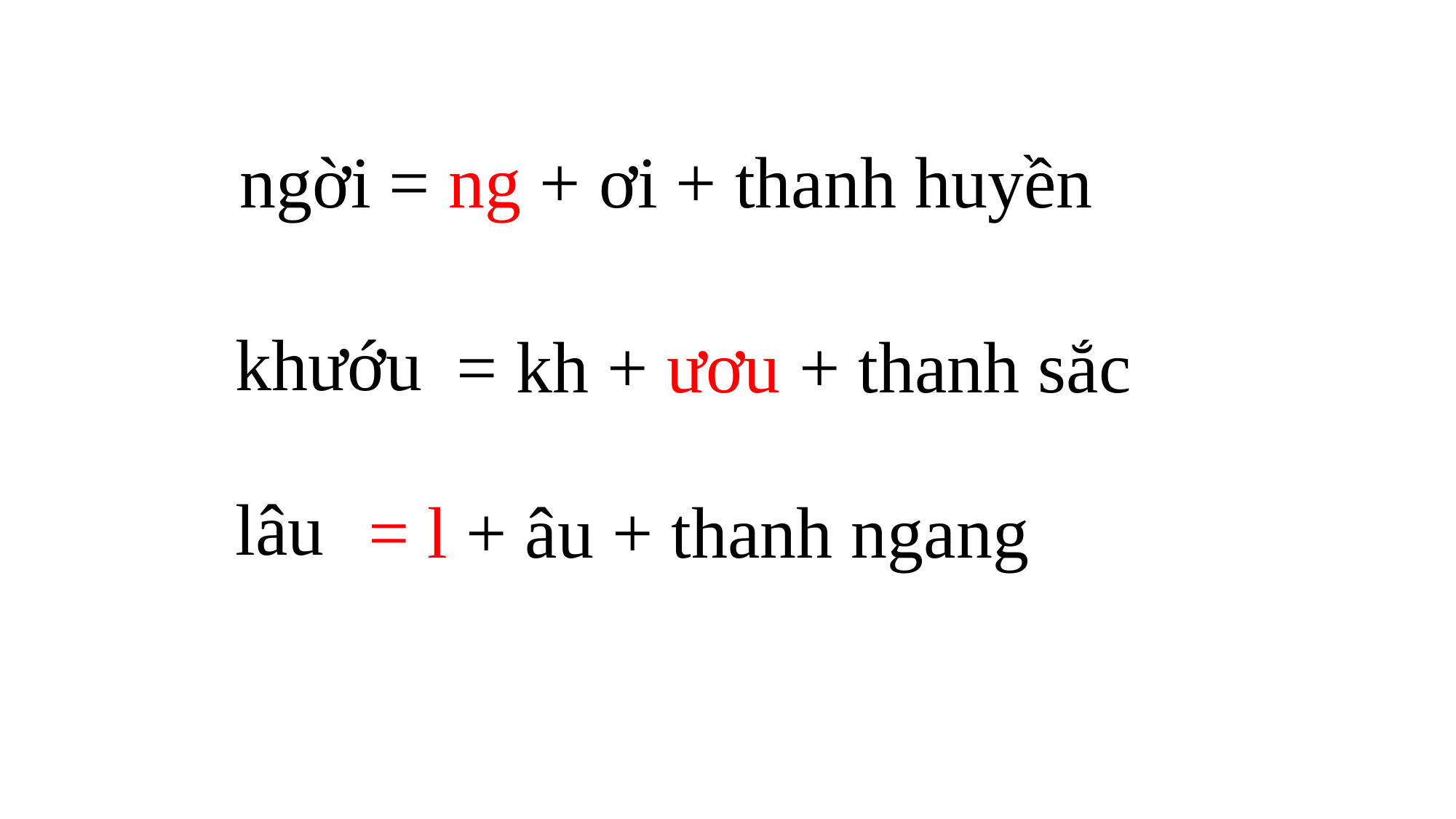

ngời = ng + ơi + thanh huyền
khướu
= kh + ươu + thanh sắc
lâu
= l + âu + thanh ngang